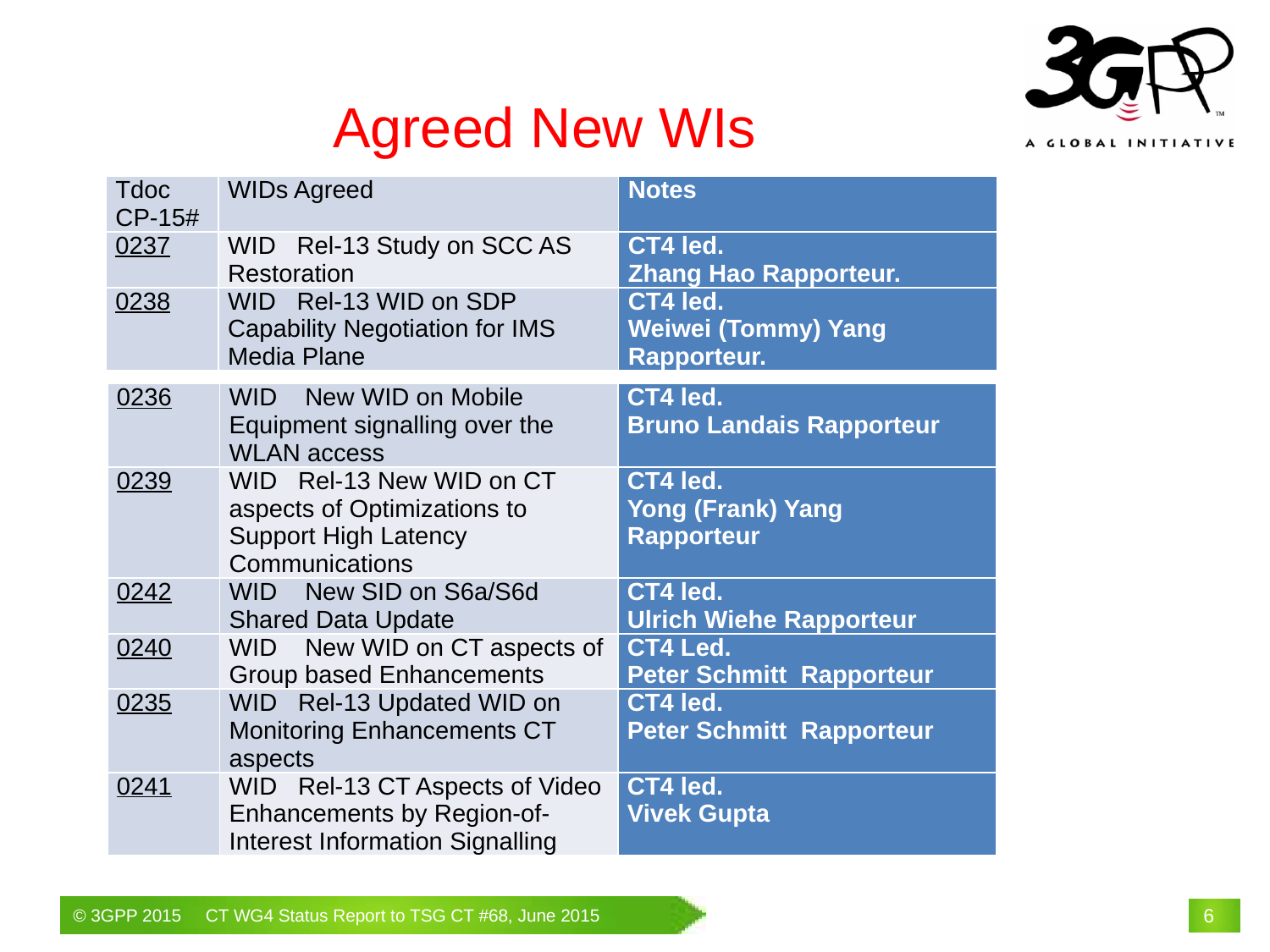

# Agreed New WIs
| Tdoc CP-15# | WIDs Agreed | Notes |
| --- | --- | --- |
| 0237 | WID Rel-13 Study on SCC AS Restoration | CT4 led. Zhang Hao Rapporteur. |
| 0238 | WID Rel-13 WID on SDP Capability Negotiation for IMS Media Plane | CT4 led. Weiwei (Tommy) Yang Rapporteur. |

| 0236 | WID New WID on Mobile Equipment signalling over the WLAN access | CT4 led. Bruno Landais Rapporteur |
| --- | --- | --- |
| 0239 | WID Rel-13 New WID on CT aspects of Optimizations to Support High Latency Communications | CT4 led. Yong (Frank) Yang Rapporteur |
| 0242 | WID New SID on S6a/S6d Shared Data Update | CT4 led. Ulrich Wiehe Rapporteur |
| 0240 | WID New WID on CT aspects of Group based Enhancements | CT4 Led. Peter Schmitt Rapporteur |
| 0235 | WID Rel-13 Updated WID on Monitoring Enhancements CT aspects | CT4 led. Peter Schmitt Rapporteur |
| 0241 | WID Rel-13 CT Aspects of Video Enhancements by Region-of-Interest Information Signalling | CT4 led. Vivek Gupta |